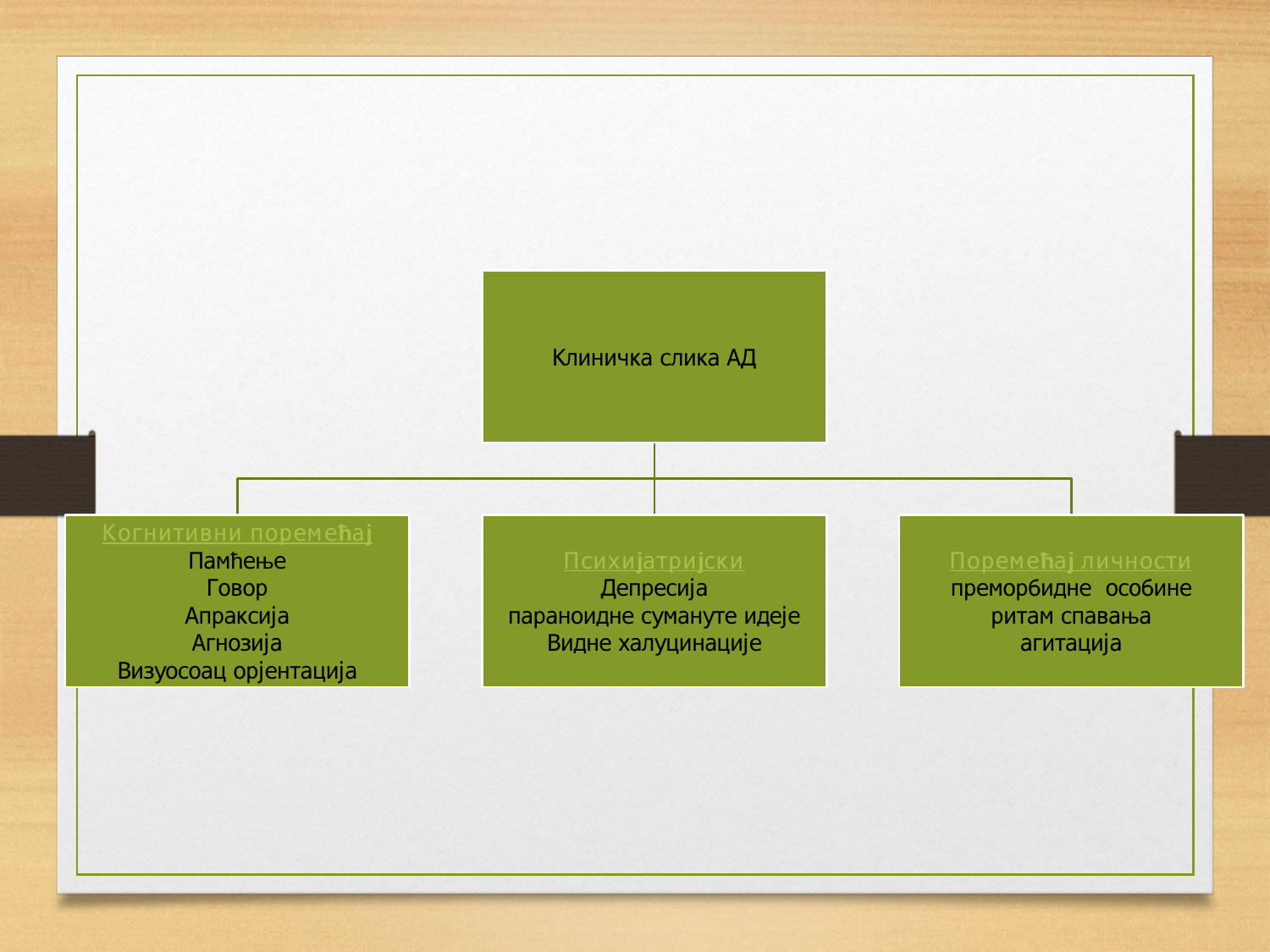

#
Клиничка слика АД
Когнитивни поремећај
Памћење
Говор
Апраксија
Агнозија
Визуосоац орјентација
Психијатријски
Депресија
параноидне сумануте идеје
Видне халуцинације
Поремећај личности
преморбидне  особине
ритам спавања
агитација